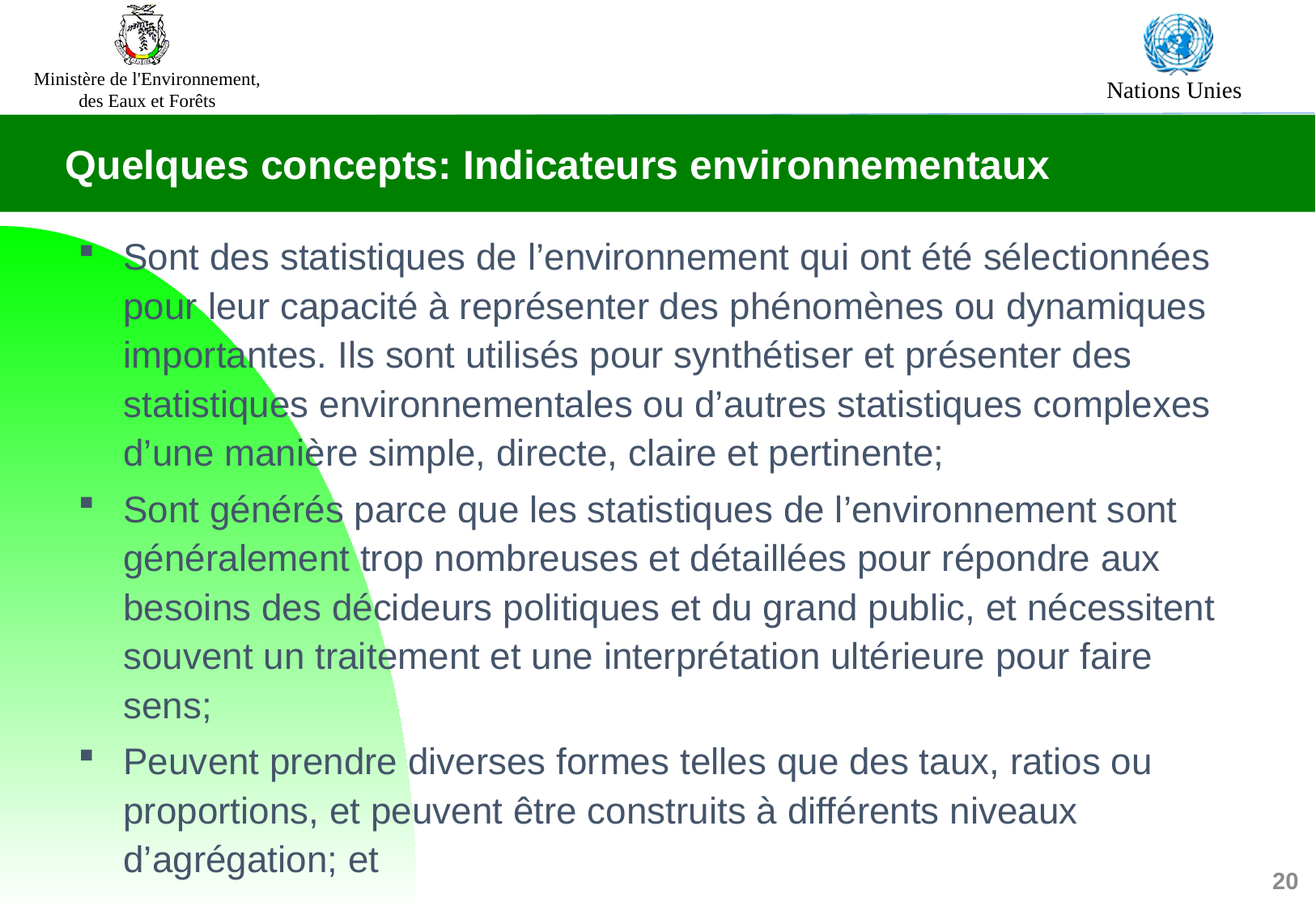

Quelques concepts: Indicateurs environnementaux
Sont des statistiques de l’environnement qui ont été sélectionnées pour leur capacité à représenter des phénomènes ou dynamiques importantes. Ils sont utilisés pour synthétiser et présenter des statistiques environnementales ou d’autres statistiques complexes d’une manière simple, directe, claire et pertinente;
Sont générés parce que les statistiques de l’environnement sont généralement trop nombreuses et détaillées pour répondre aux besoins des décideurs politiques et du grand public, et nécessitent souvent un traitement et une interprétation ultérieure pour faire sens;
Peuvent prendre diverses formes telles que des taux, ratios ou proportions, et peuvent être construits à différents niveaux d’agrégation; et

20